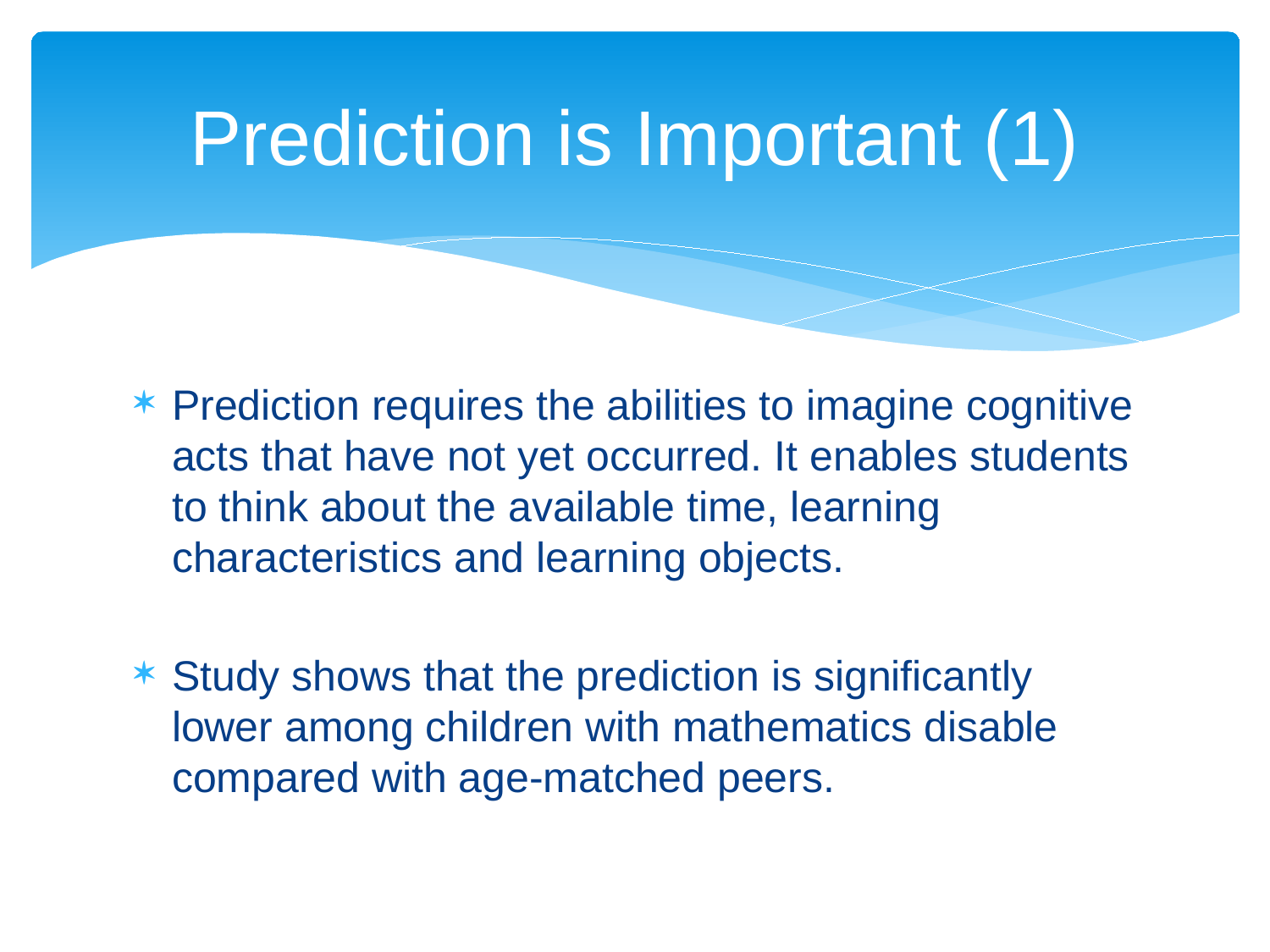

# Prediction is Important (1)
Prediction requires the abilities to imagine cognitive acts that have not yet occurred. It enables students to think about the available time, learning characteristics and learning objects.

Study shows that the prediction is significantly lower among children with mathematics disable compared with age-matched peers.